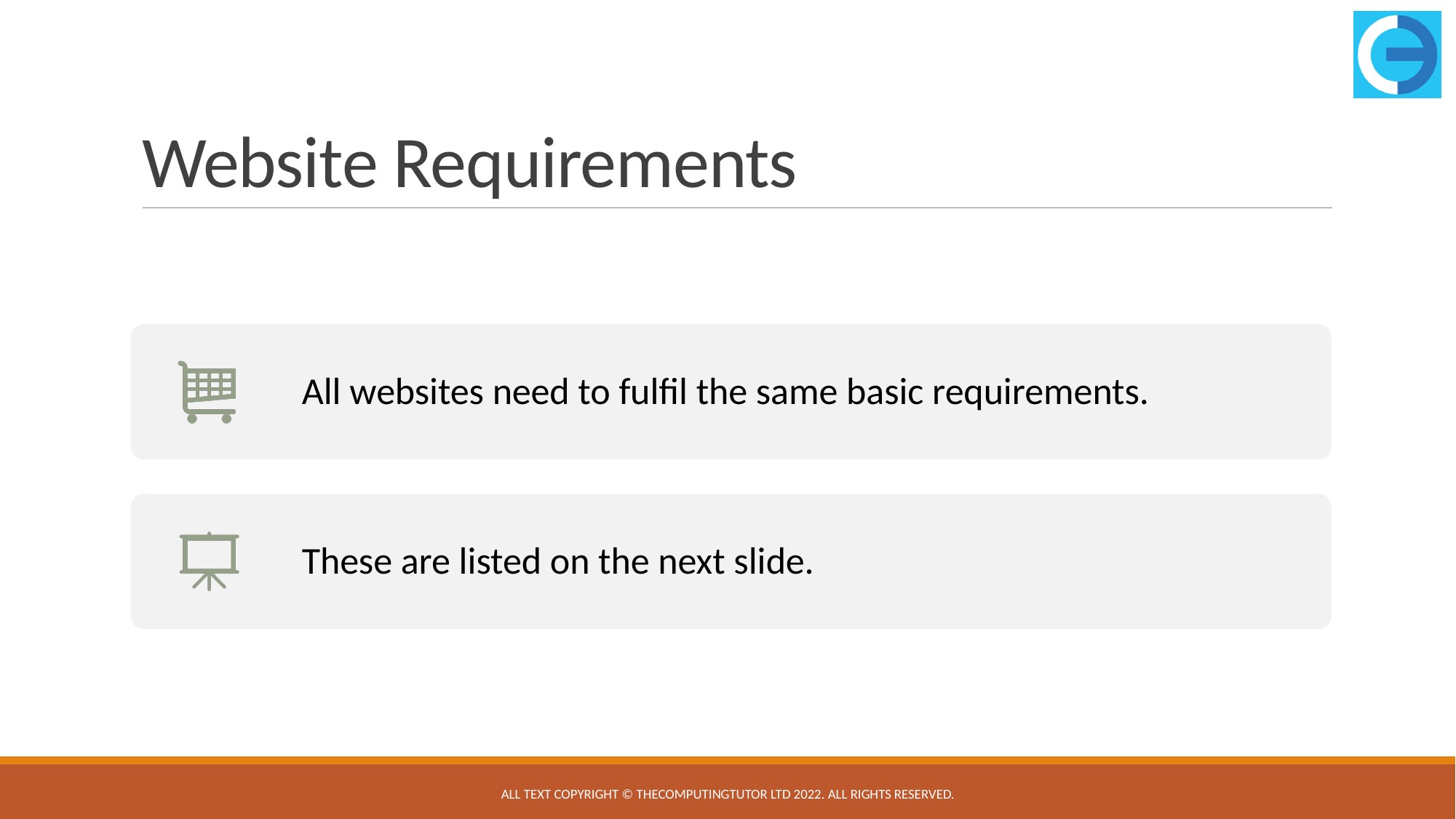

# Website Requirements
All websites need to fulfil the same basic requirements.
These are listed on the next slide.
All text copyright © TheComputingTutor Ltd 2022. All rights Reserved.